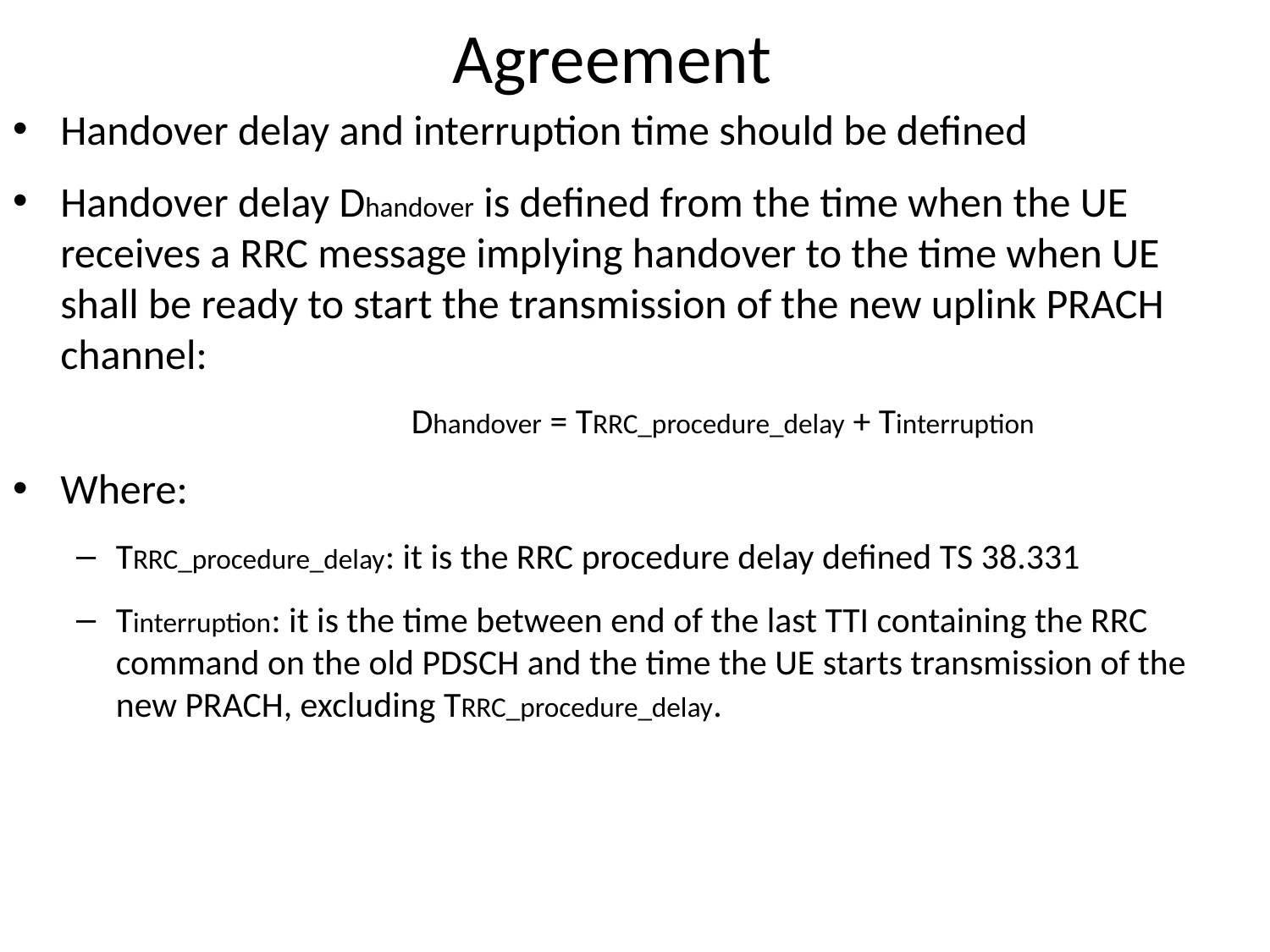

# Agreement
Handover delay and interruption time should be defined
Handover delay Dhandover is defined from the time when the UE receives a RRC message implying handover to the time when UE shall be ready to start the transmission of the new uplink PRACH channel:
	Dhandover = TRRC_procedure_delay + Tinterruption
Where:
TRRC_procedure_delay: it is the RRC procedure delay defined TS 38.331
Tinterruption: it is the time between end of the last TTI containing the RRC command on the old PDSCH and the time the UE starts transmission of the new PRACH, excluding TRRC_procedure_delay.